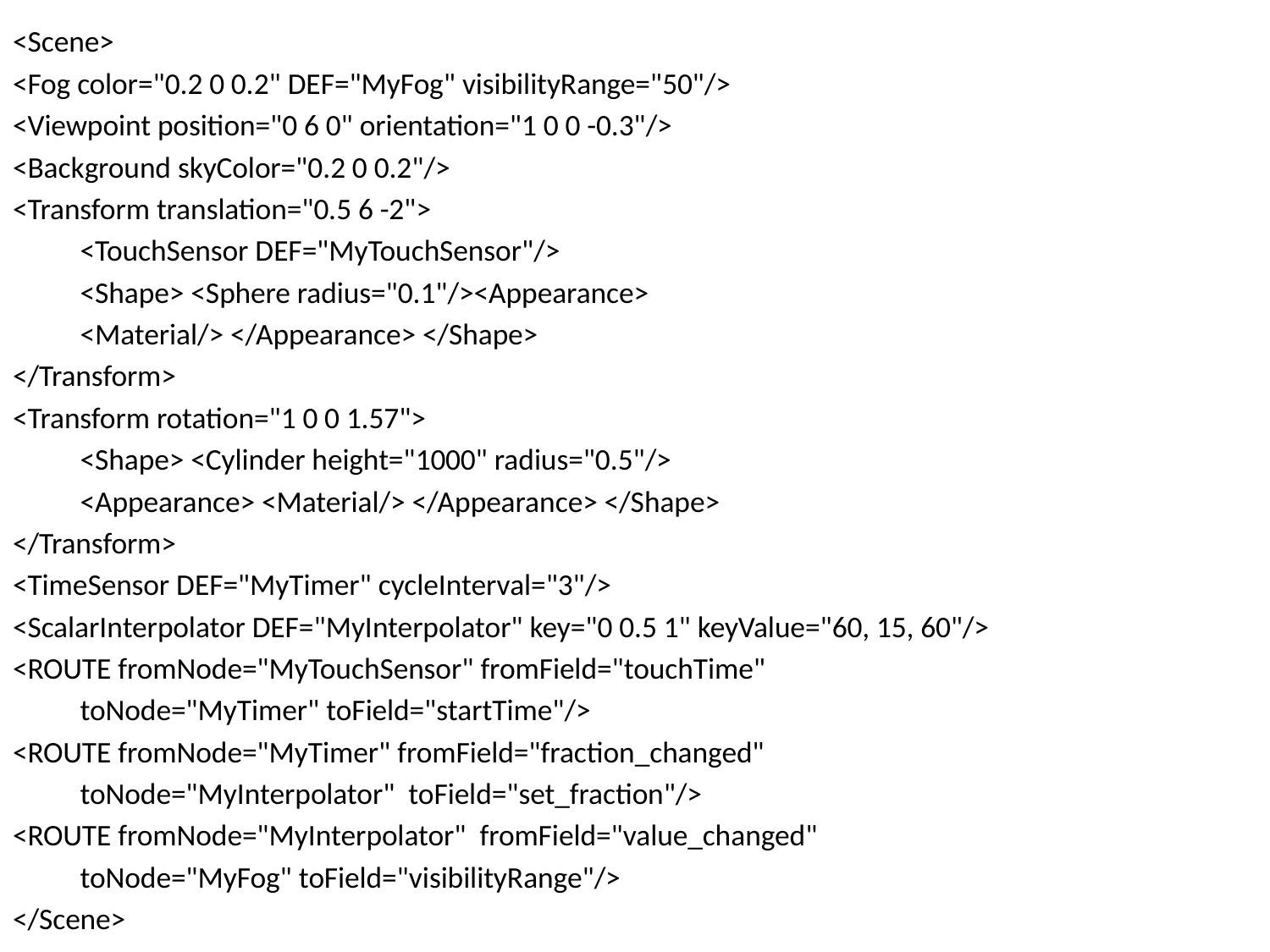

<Scene>
<Fog color="0.2 0 0.2" DEF="MyFog" visibilityRange="50"/>
<Viewpoint position="0 6 0" orientation="1 0 0 -0.3"/>
<Background skyColor="0.2 0 0.2"/>
<Transform translation="0.5 6 -2">
	<TouchSensor DEF="MyTouchSensor"/>
	<Shape> <Sphere radius="0.1"/><Appearance>
	<Material/> </Appearance> </Shape>
</Transform>
<Transform rotation="1 0 0 1.57">
	<Shape> <Cylinder height="1000" radius="0.5"/>
	<Appearance> <Material/> </Appearance> </Shape>
</Transform>
<TimeSensor DEF="MyTimer" cycleInterval="3"/>
<ScalarInterpolator DEF="MyInterpolator" key="0 0.5 1" keyValue="60, 15, 60"/>
<ROUTE fromNode="MyTouchSensor" fromField="touchTime"
	toNode="MyTimer" toField="startTime"/>
<ROUTE fromNode="MyTimer" fromField="fraction_changed"
	toNode="MyInterpolator"  toField="set_fraction"/>
<ROUTE fromNode="MyInterpolator"  fromField="value_changed"
	toNode="MyFog" toField="visibilityRange"/>
</Scene>